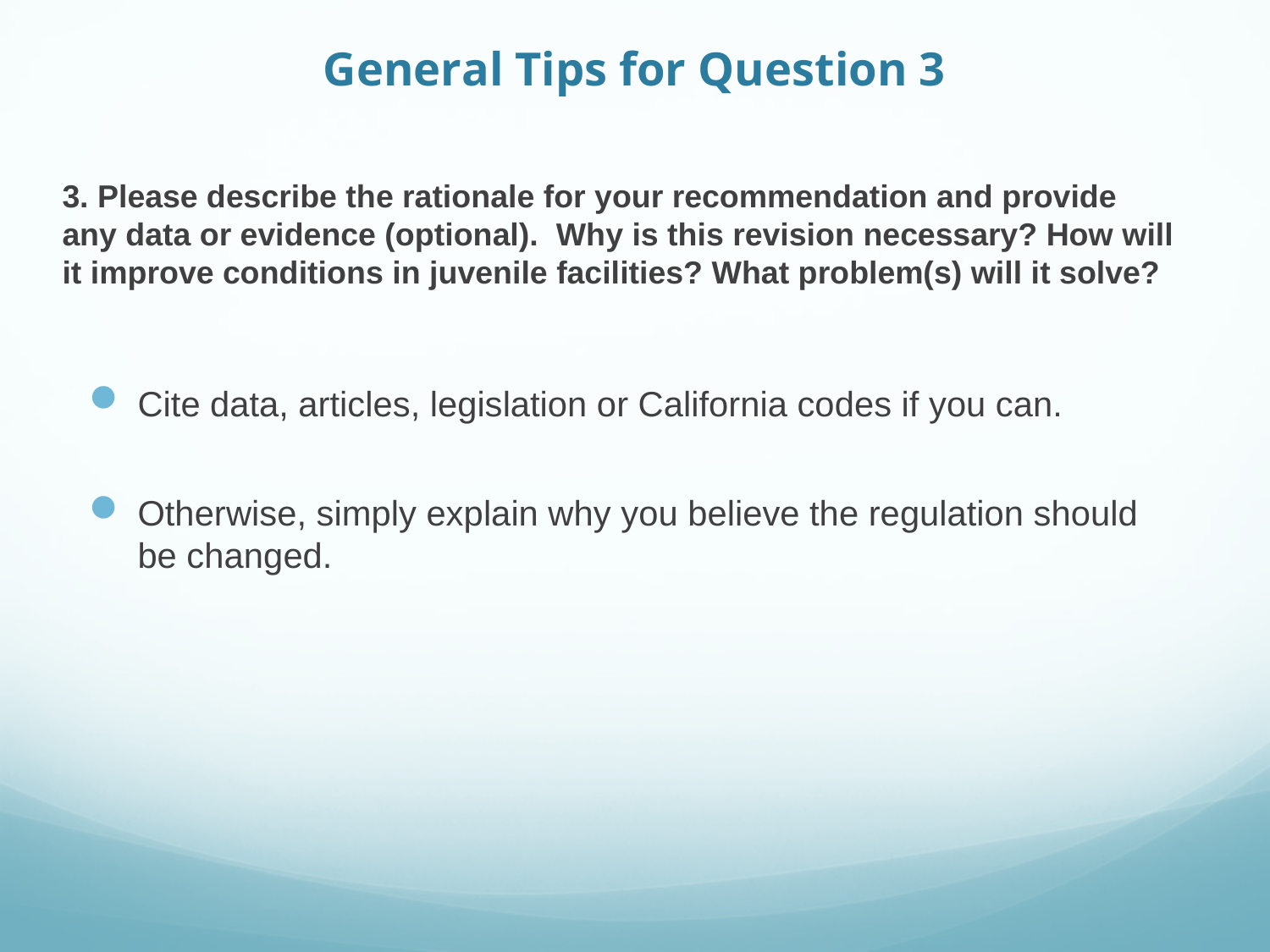

# General Tips for Question 3
3. Please describe the rationale for your recommendation and provide any data or evidence (optional).  Why is this revision necessary? How will it improve conditions in juvenile facilities? What problem(s) will it solve?

Cite data, articles, legislation or California codes if you can.
Otherwise, simply explain why you believe the regulation should be changed.